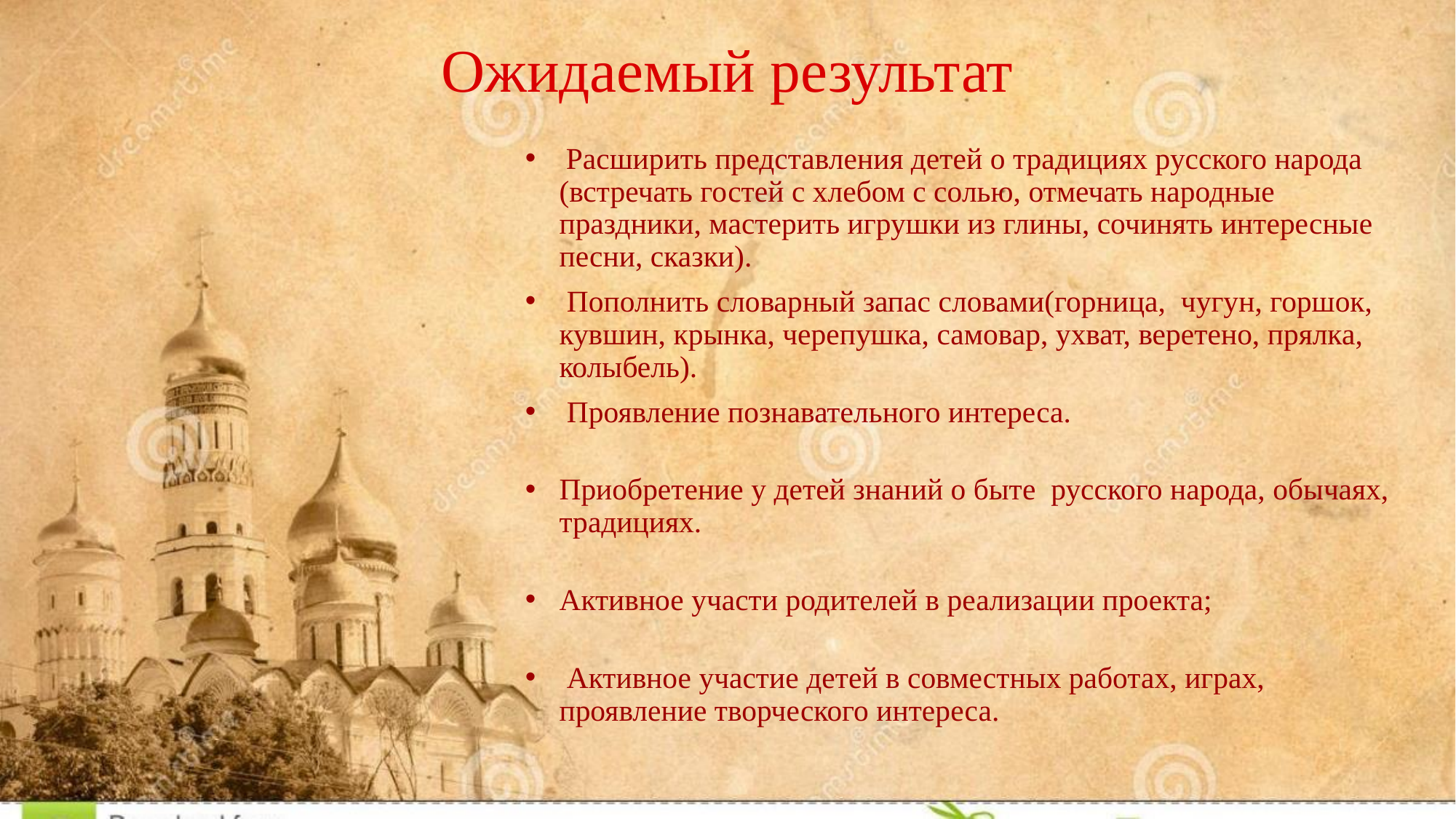

# Ожидаемый результат
 Расширить представления детей о традициях русского народа (встречать гостей с хлебом с солью, отмечать народные праздники, мастерить игрушки из глины, сочинять интересные песни, сказки).
 Пополнить словарный запас словами(горница,  чугун, горшок, кувшин, крынка, черепушка, самовар, ухват, веретено, прялка, колыбель).
 Проявление познавательного интереса.
Приобретение у детей знаний о быте  русского народа, обычаях, традициях.
Активное участи родителей в реализации проекта;
 Активное участие детей в совместных работах, играх, проявление творческого интереса.